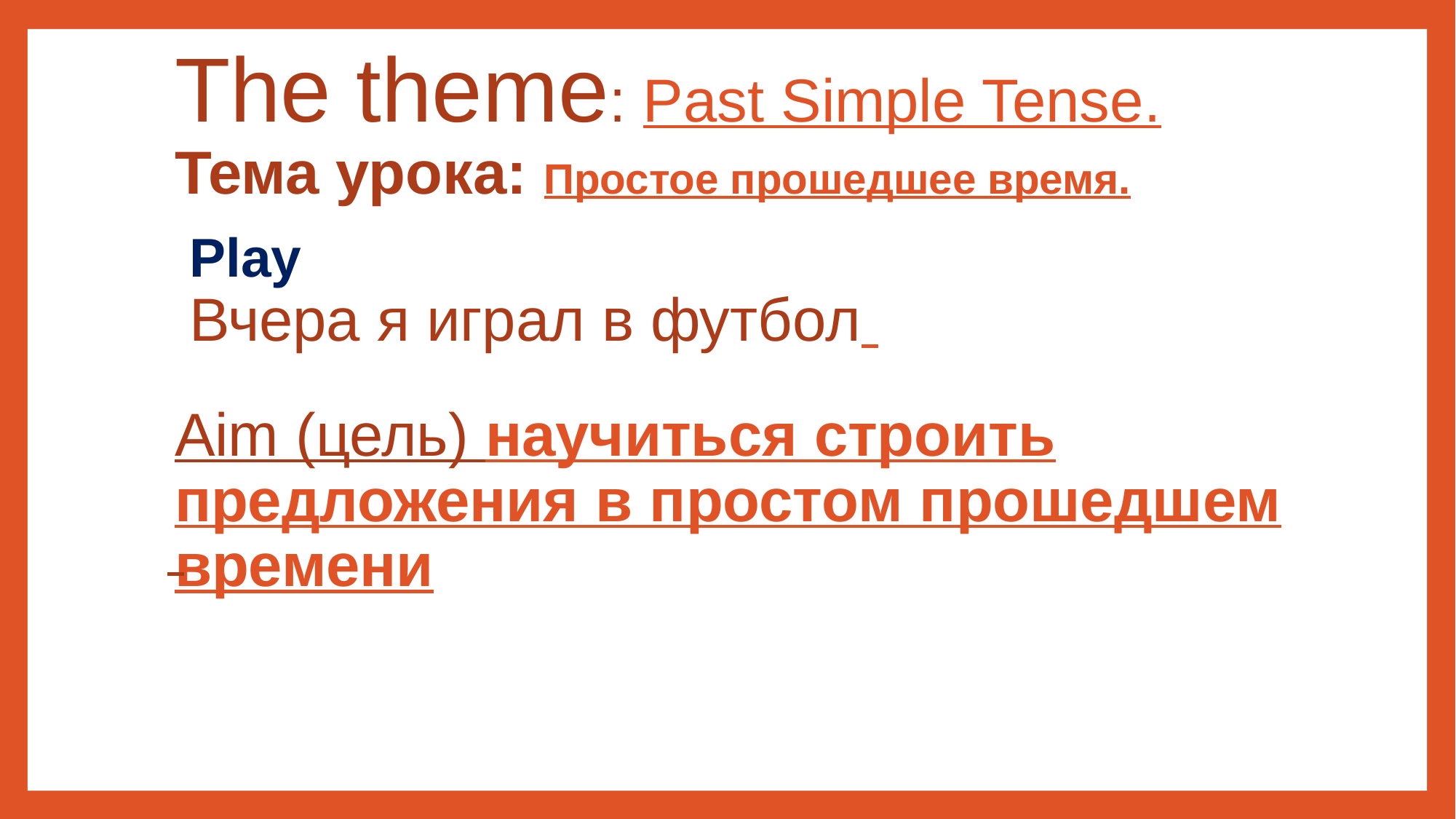

# The theme: Past Simple Tense. Тема урока: Простое прошедшее время.
Play
Вчера я играл в футбол
Aim (цель) научиться строить предложения в простом прошедшем времени